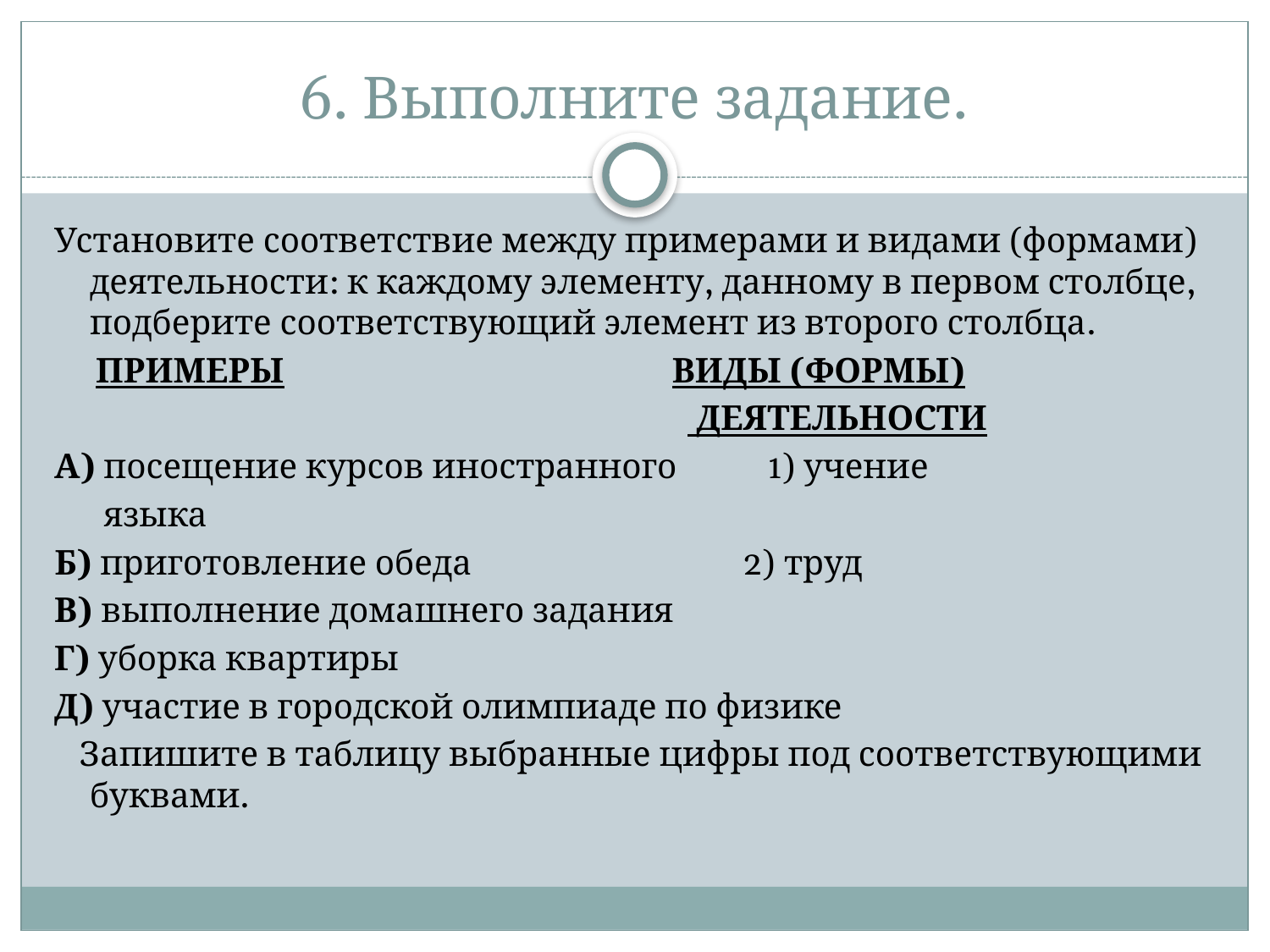

# 6. Выполните задание.
Установите соответствие между примерами и видами (формами) деятельности: к каждому элементу, данному в первом столбце, подберите соответствующий элемент из второго столбца.
     ПРИМЕРЫ                                               ВИДЫ (ФОРМЫ)
                                                                          ДЕЯТЕЛЬНОСТИ
А) посещение курсов иностранного           1) учение
      языка
Б) приготовление обеда                                 2) труд
В) выполнение домашнего задания
Г) уборка квартиры
Д) участие в городской олимпиаде по физике
   Запишите в таблицу выбранные цифры под соответствующими буквами.